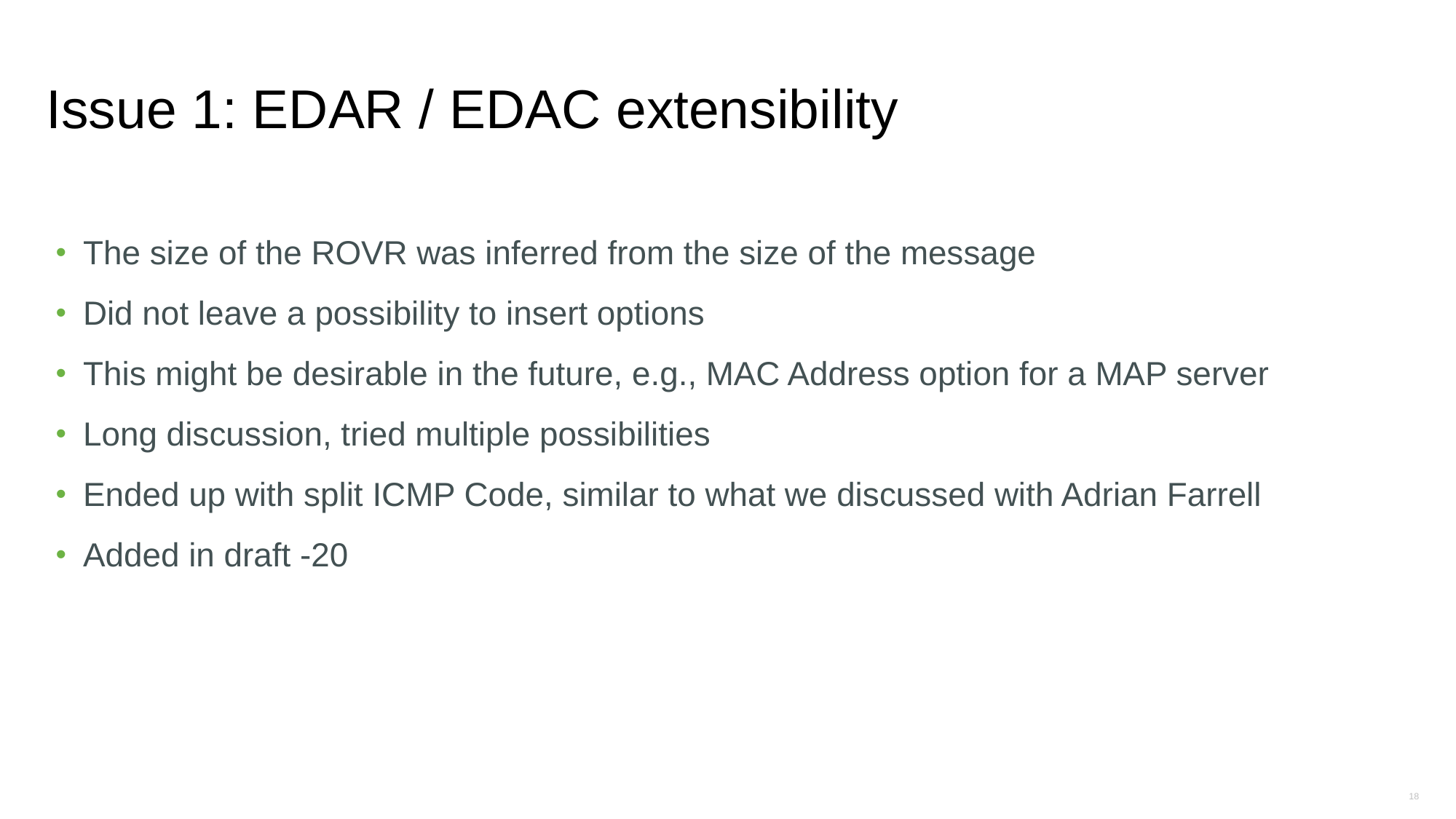

# Issue 1: EDAR / EDAC extensibility
The size of the ROVR was inferred from the size of the message
Did not leave a possibility to insert options
This might be desirable in the future, e.g., MAC Address option for a MAP server
Long discussion, tried multiple possibilities
Ended up with split ICMP Code, similar to what we discussed with Adrian Farrell
Added in draft -20